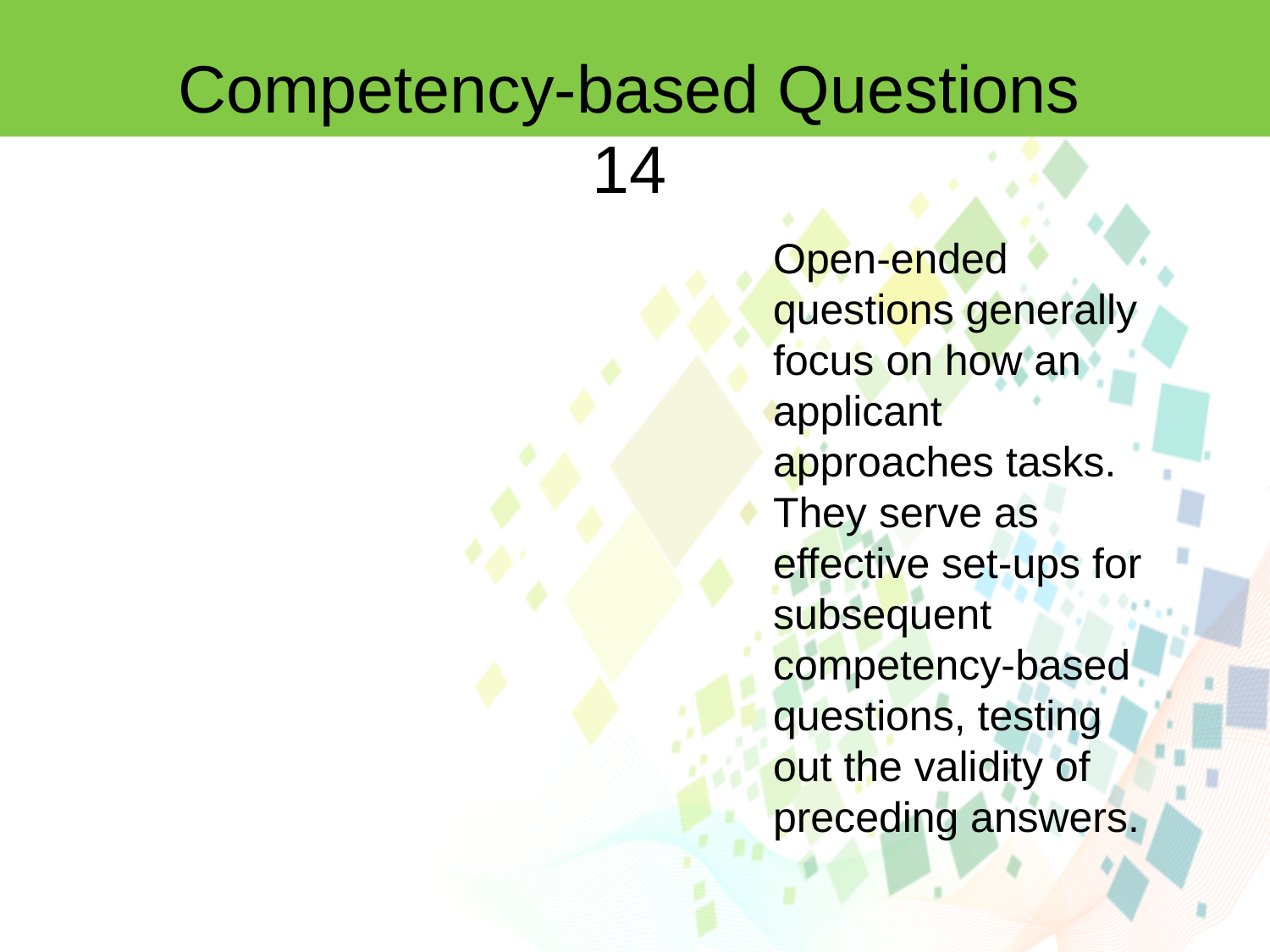

Competency-based Questions 14
Open-ended questions generally focus on how an applicant approaches tasks.
They serve as effective set-ups for subsequent competency-based questions, testing
out the validity of preceding answers.